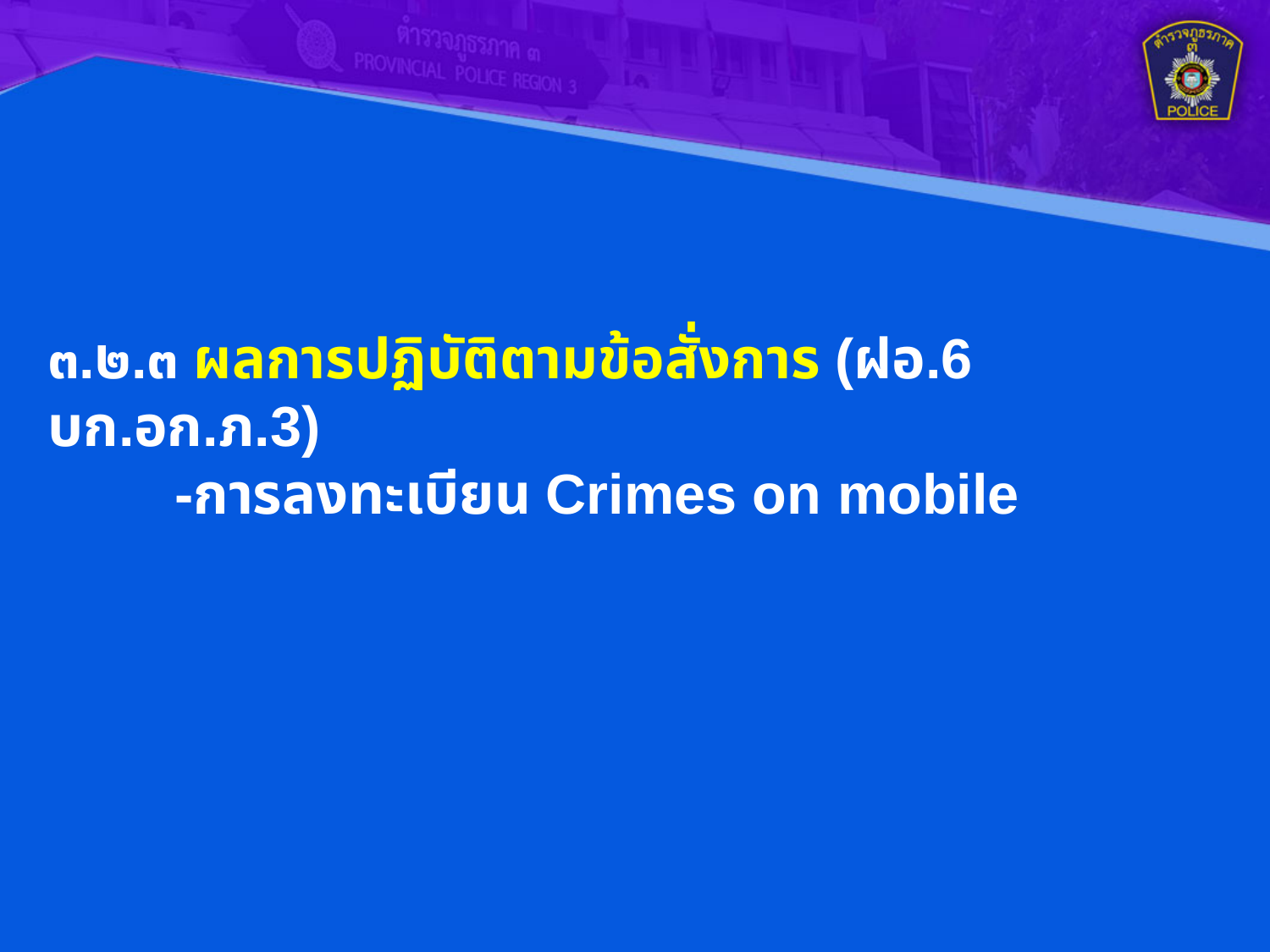

๓.๒.๓ ผลการปฏิบัติตามข้อสั่งการ (ฝอ.6 บก.อก.ภ.3)
	-การลงทะเบียน Crimes on mobile